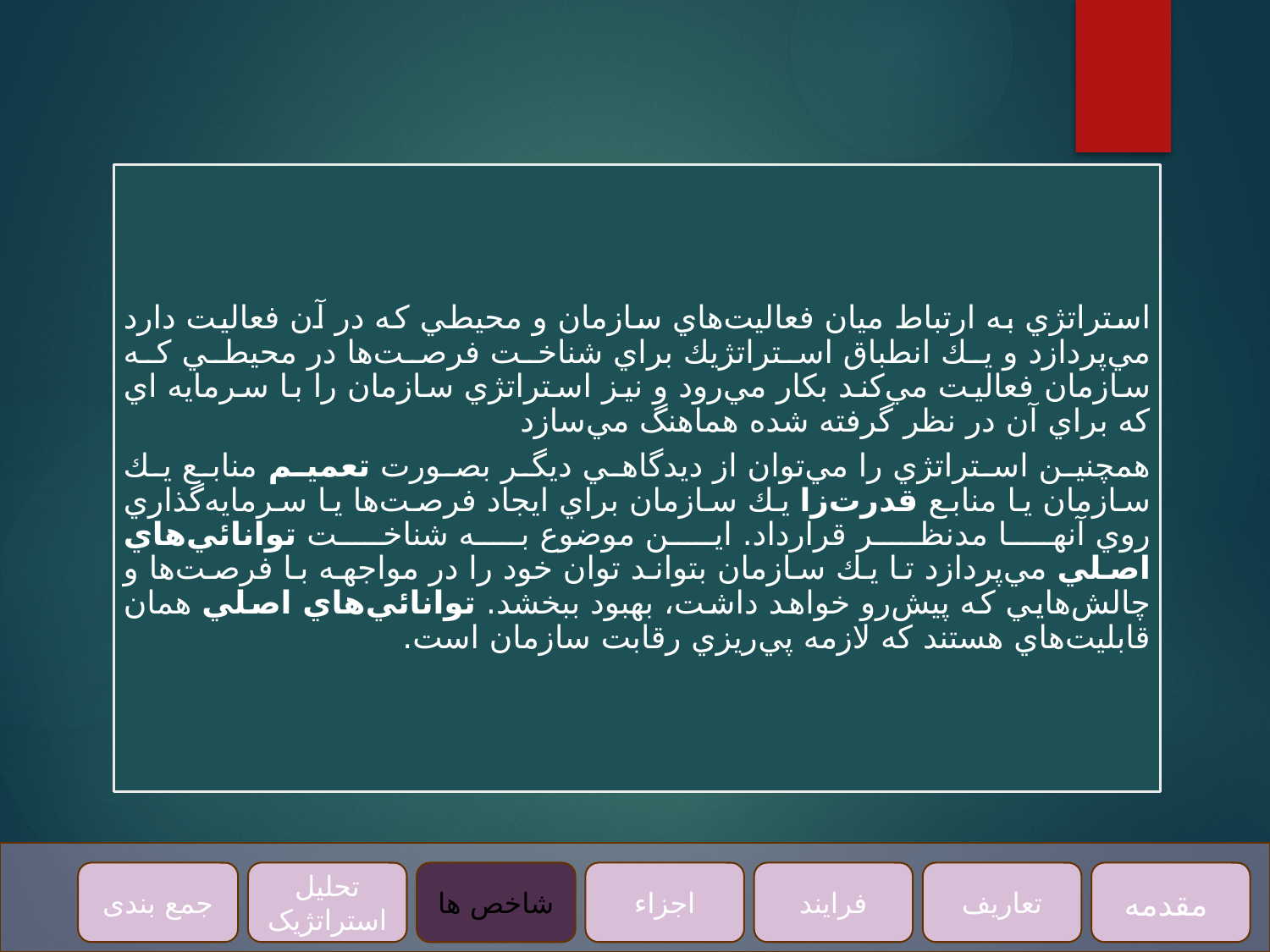

استراتژي به ارتباط ميان فعاليت‌هاي سازمان و محيطي كه در آن فعاليت دارد مي‌پردازد و يك انطباق استراتژيك براي شناخت فرصت‌ها در محيطي كه سازمان فعاليت مي‌كند بكار مي‌رود و نيز استراتژي سازمان را با سرمايه اي كه براي آن در نظر گرفته شده هماهنگ مي‌سازد
همچنين استراتژي را مي‌توان از ديدگاهي ديگر بصورت تعميم منابع يك سازمان يا منابع قدرت‌زا يك سازمان براي ايجاد فرصت‌ها يا سرمايه‌گذاري روي آنها مدنظر قرارداد. اين موضوع به شناخت توانائي‌هاي اصلي مي‌پردازد تا يك سازمان بتواند توان خود را در مواجهه با فرصت‌ها و چالش‌هايي كه پيش‌رو خواهد داشت،‌ بهبود ببخشد. توانائي‌هاي اصلي همان قابليت‌هاي هستند كه لازمه پي‌ريزي رقابت سازمان است.

جمع بندی
تحلیل استراتژیک
اجزاء
تعاریف

مقدمه
شاخص ها
فرایند